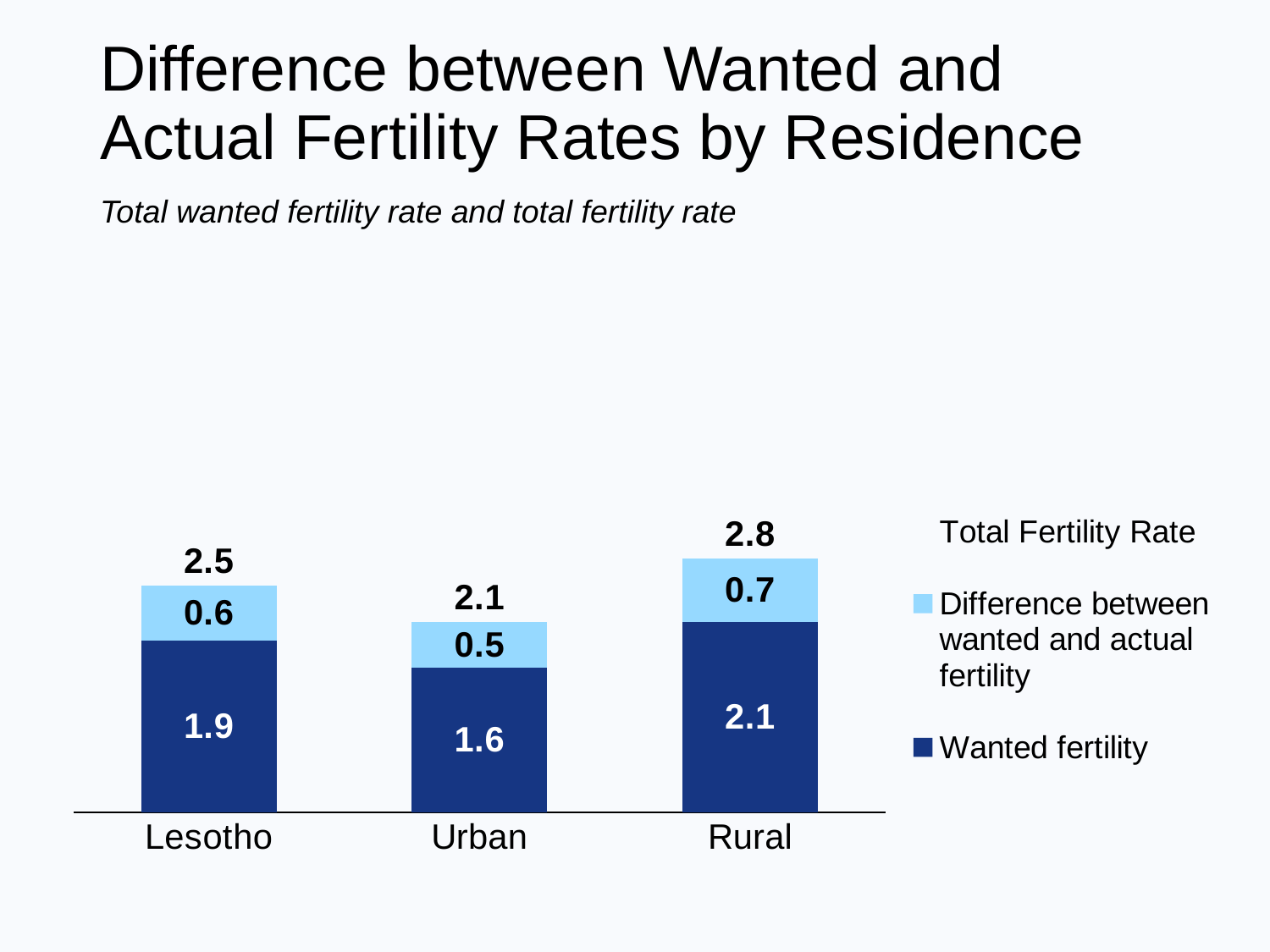

# Difference between Wanted and Actual Fertility Rates by Residence
Total wanted fertility rate and total fertility rate

### Chart

| Category | Wanted fertility | Difference between wanted and actual fertility | Total Fertility Rate |
|---|---|---|---|
| Lesotho | 1.9 | 0.6000000000000001 | 2.5 |
| Urban | 1.6 | 0.5 | 2.1 |
| Rural | 2.1 | 0.6999999999999997 | 2.8 |